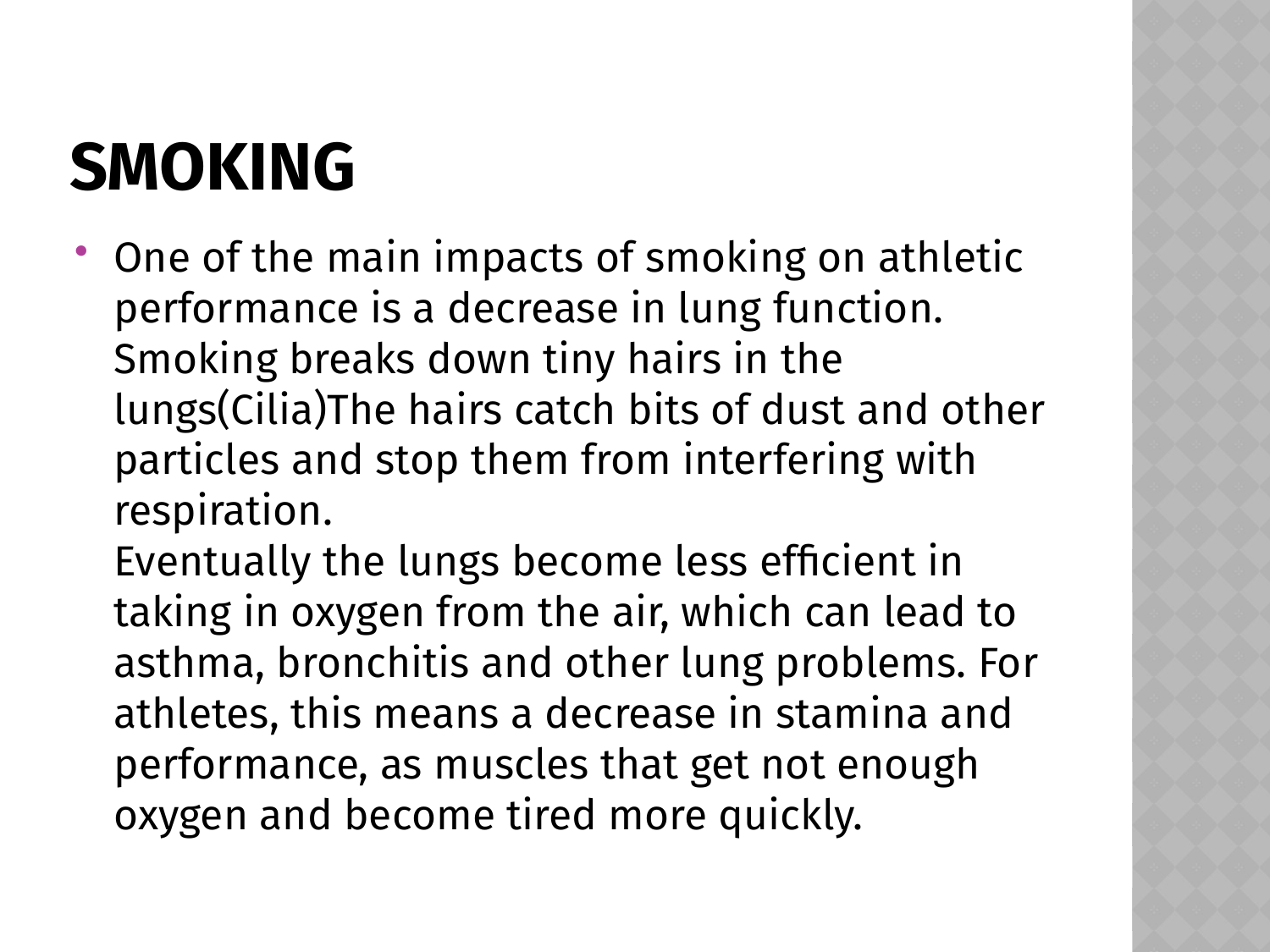

# Smoking
One of the main impacts of smoking on athletic performance is a decrease in lung function.  Smoking breaks down tiny hairs in the lungs(Cilia)The hairs catch bits of dust and other particles and stop them from interfering with respiration.
Eventually the lungs become less efficient in taking in oxygen from the air, which can lead to asthma, bronchitis and other lung problems. For athletes, this means a decrease in stamina and performance, as muscles that get not enough oxygen and become tired more quickly.